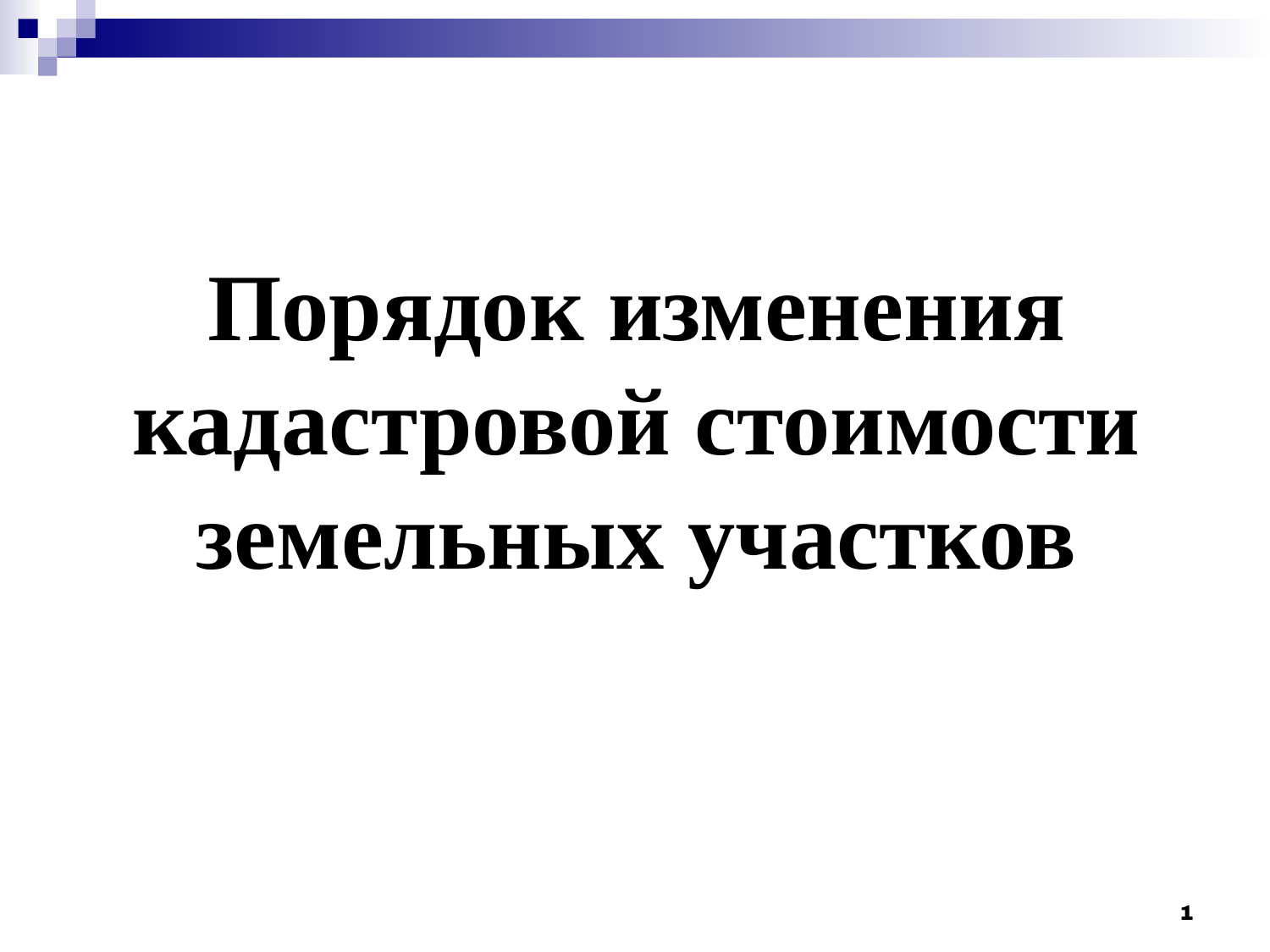

# Порядок изменения кадастровой стоимости земельных участков

1